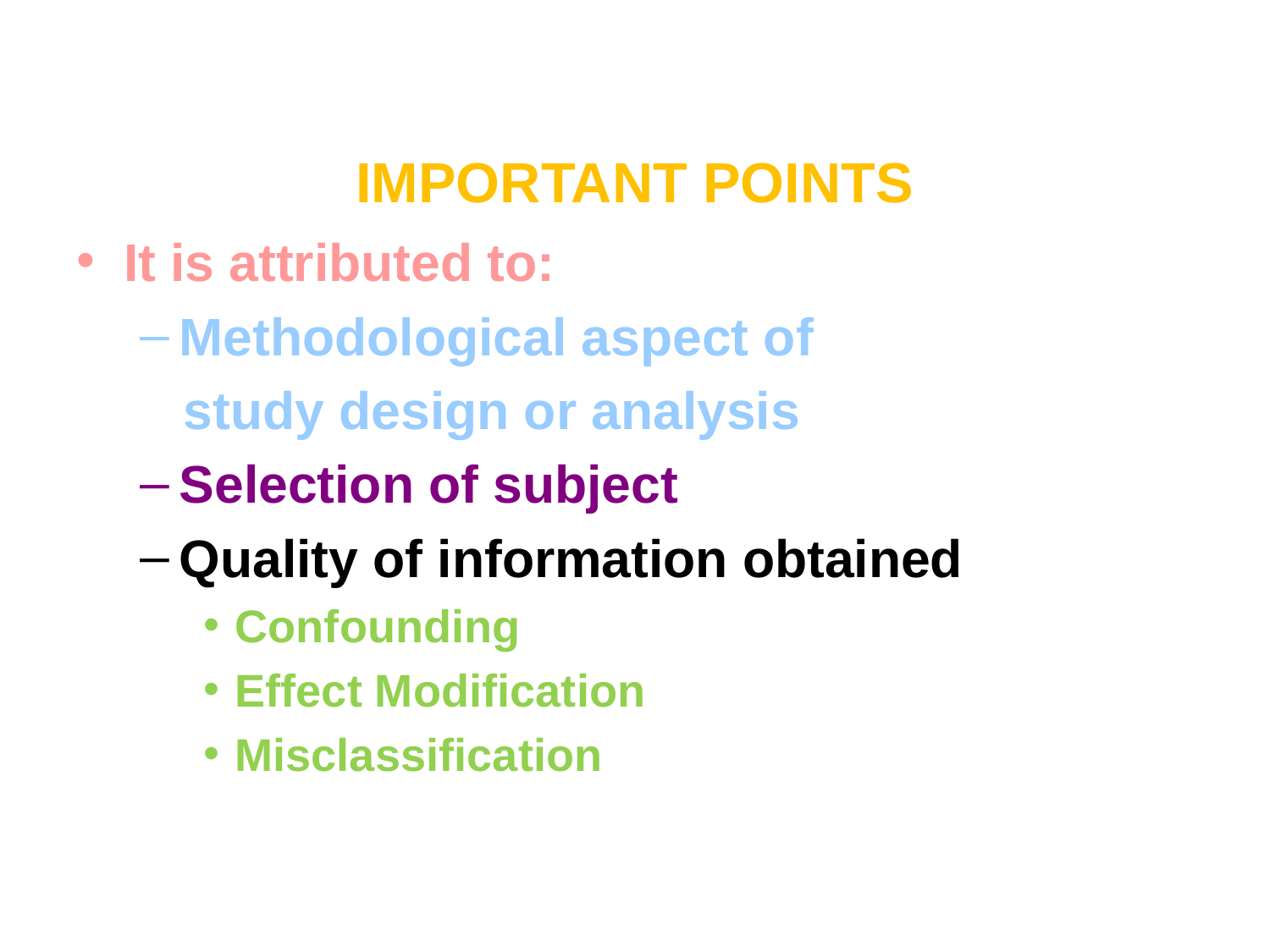

# IMPORTANT POINTS
It is attributed to:
Methodological aspect of
   study design or analysis
Selection of subject
Quality of information obtained
Confounding
Effect Modification
Misclassification